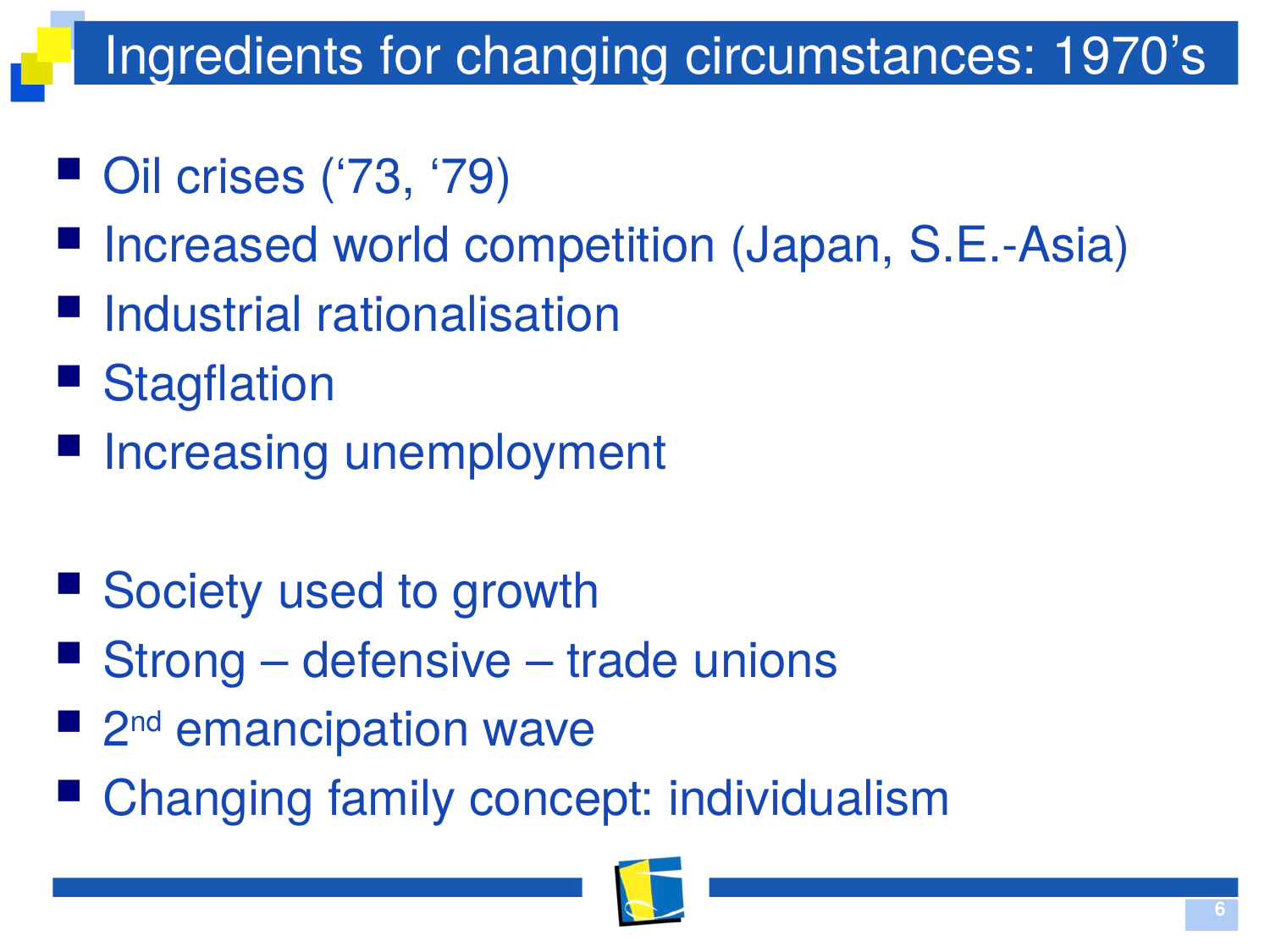

# Ingredients for changing circumstances: 1970’s
Oil crises (‘73, ‘79)
Increased world competition (Japan, S.E.-Asia)
Industrial rationalisation
Stagflation
Increasing unemployment

Society used to growth
Strong – defensive – trade unions
2nd emancipation wave
Changing family concept: individualism
6